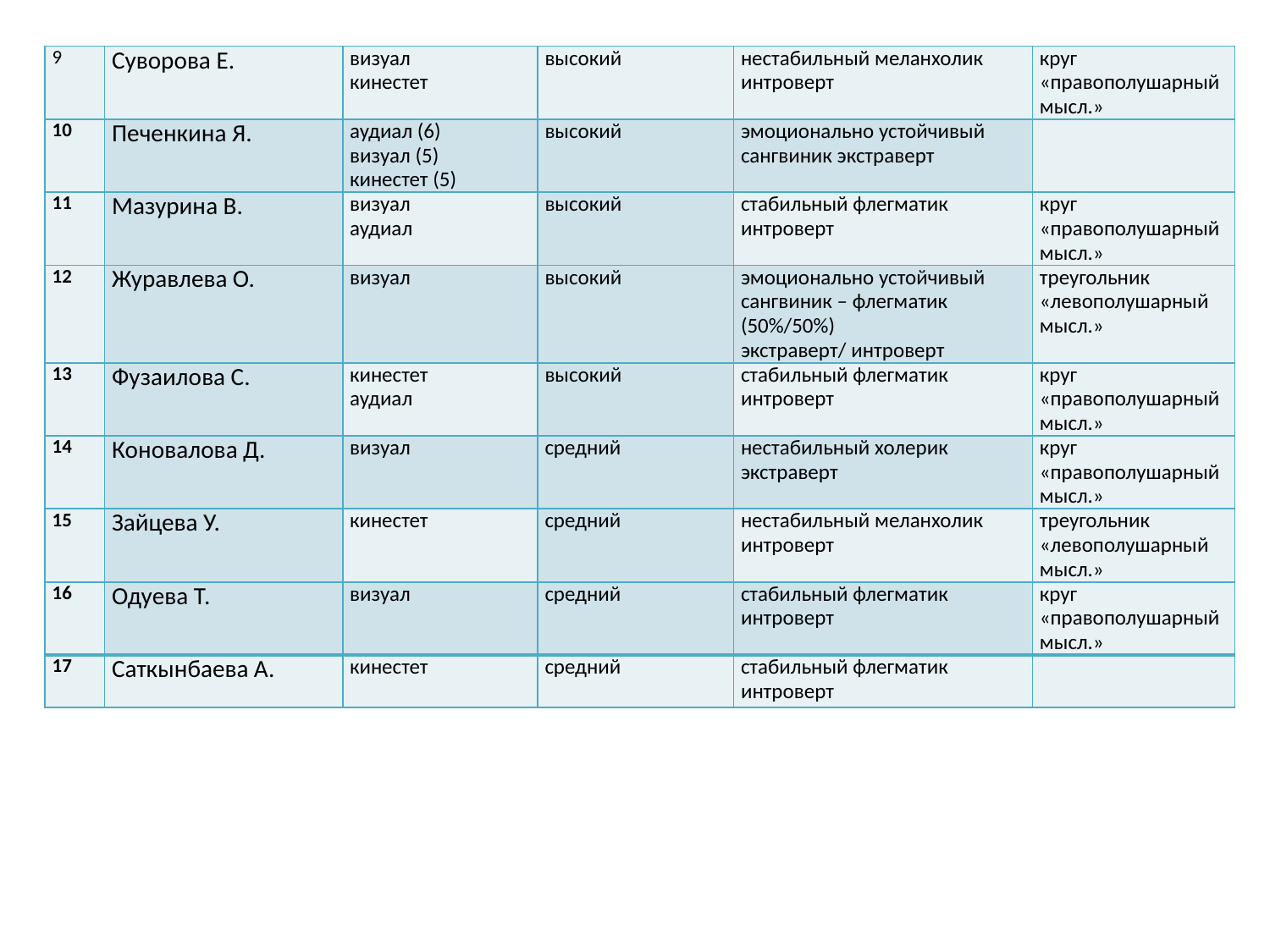

| 9 | Суворова Е. | визуал кинестет | высокий | нестабильный меланхолик интроверт | круг «правополушарный мысл.» |
| --- | --- | --- | --- | --- | --- |
| 10 | Печенкина Я. | аудиал (6) визуал (5) кинестет (5) | высокий | эмоционально устойчивый сангвиник экстраверт |  |
| 11 | Мазурина В. | визуал аудиал | высокий | стабильный флегматик интроверт | круг «правополушарный мысл.» |
| 12 | Журавлева О. | визуал | высокий | эмоционально устойчивый сангвиник – флегматик (50%/50%) экстраверт/ интроверт | треугольник «левополушарный мысл.» |
| 13 | Фузаилова С. | кинестет аудиал | высокий | стабильный флегматик интроверт | круг «правополушарный мысл.» |
| 14 | Коновалова Д. | визуал | средний | нестабильный холерик экстраверт | круг «правополушарный мысл.» |
| 15 | Зайцева У. | кинестет | средний | нестабильный меланхолик интроверт | треугольник «левополушарный мысл.» |
| 16 | Одуева Т. | визуал | средний | стабильный флегматик интроверт | круг «правополушарный мысл.» |
| 17 | Саткынбаева А. | кинестет | средний | стабильный флегматик интроверт |  |